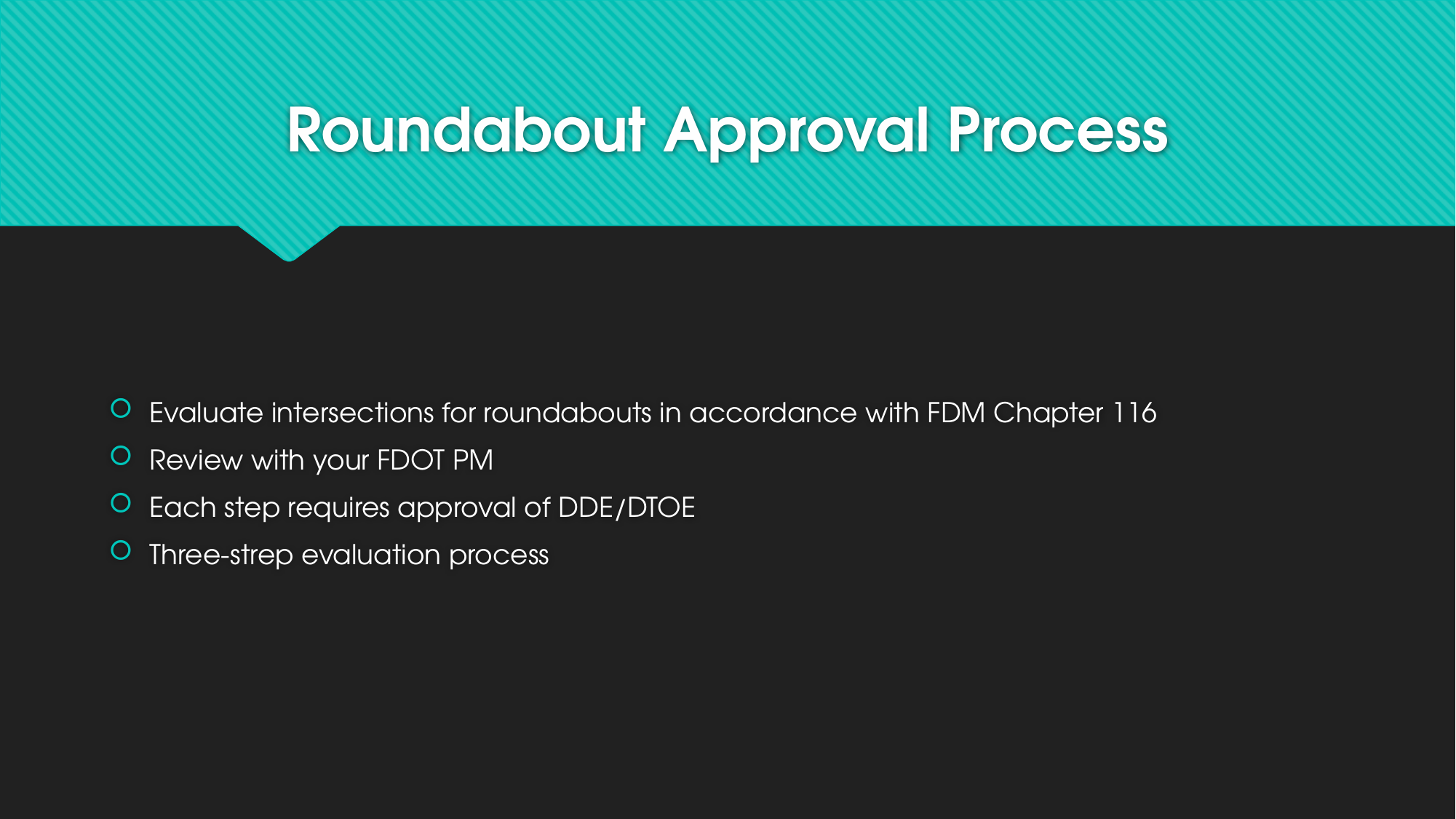

# Roundabout Approval Process
Evaluate intersections for roundabouts in accordance with FDM Chapter 116
Review with your FDOT PM
Each step requires approval of DDE/DTOE
Three-strep evaluation process